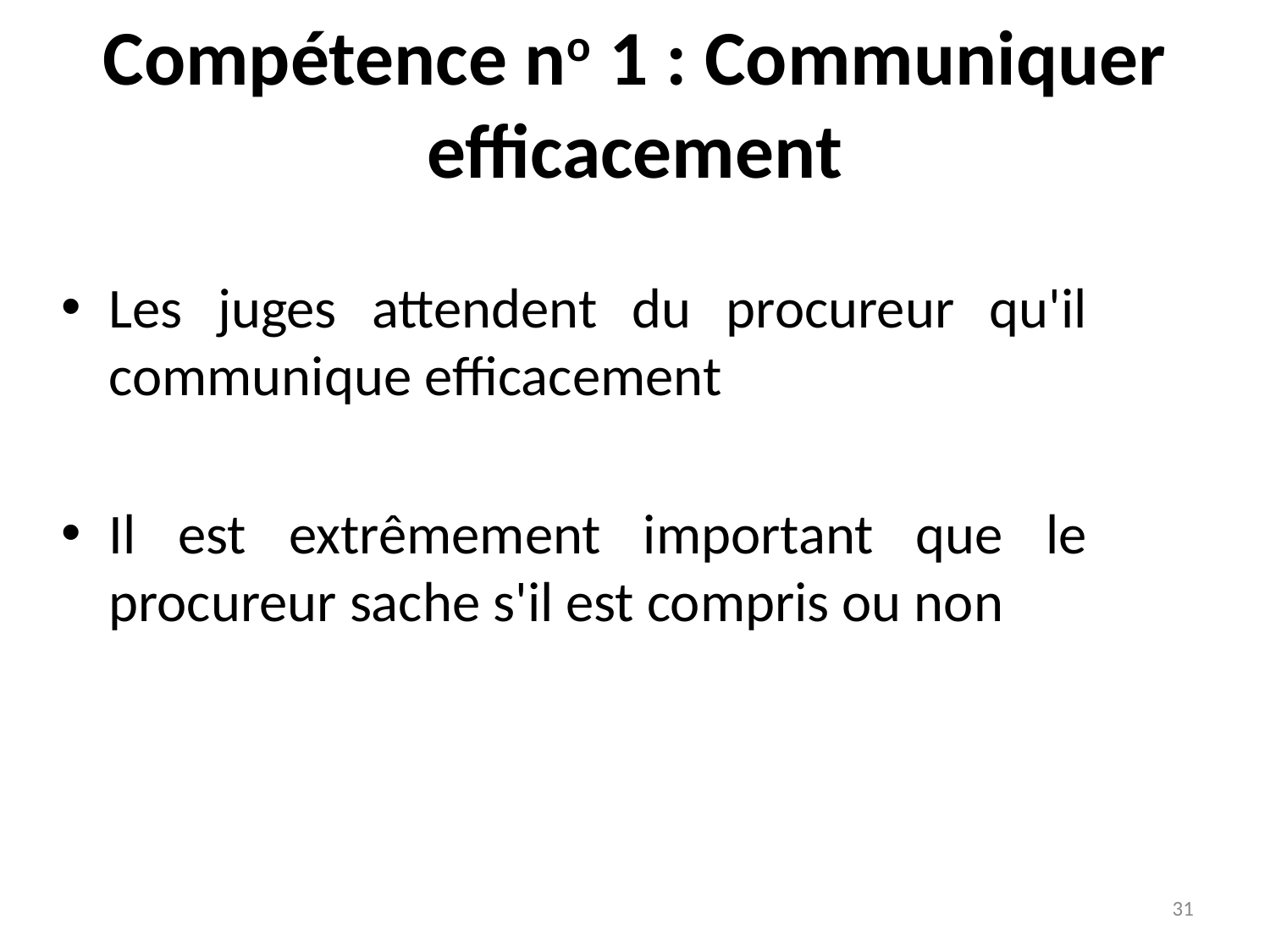

# Compétence no 1 : Communiquer efficacement

Les juges attendent du procureur qu'il communique efficacement

Il est extrêmement important que le procureur sache s'il est compris ou non

31